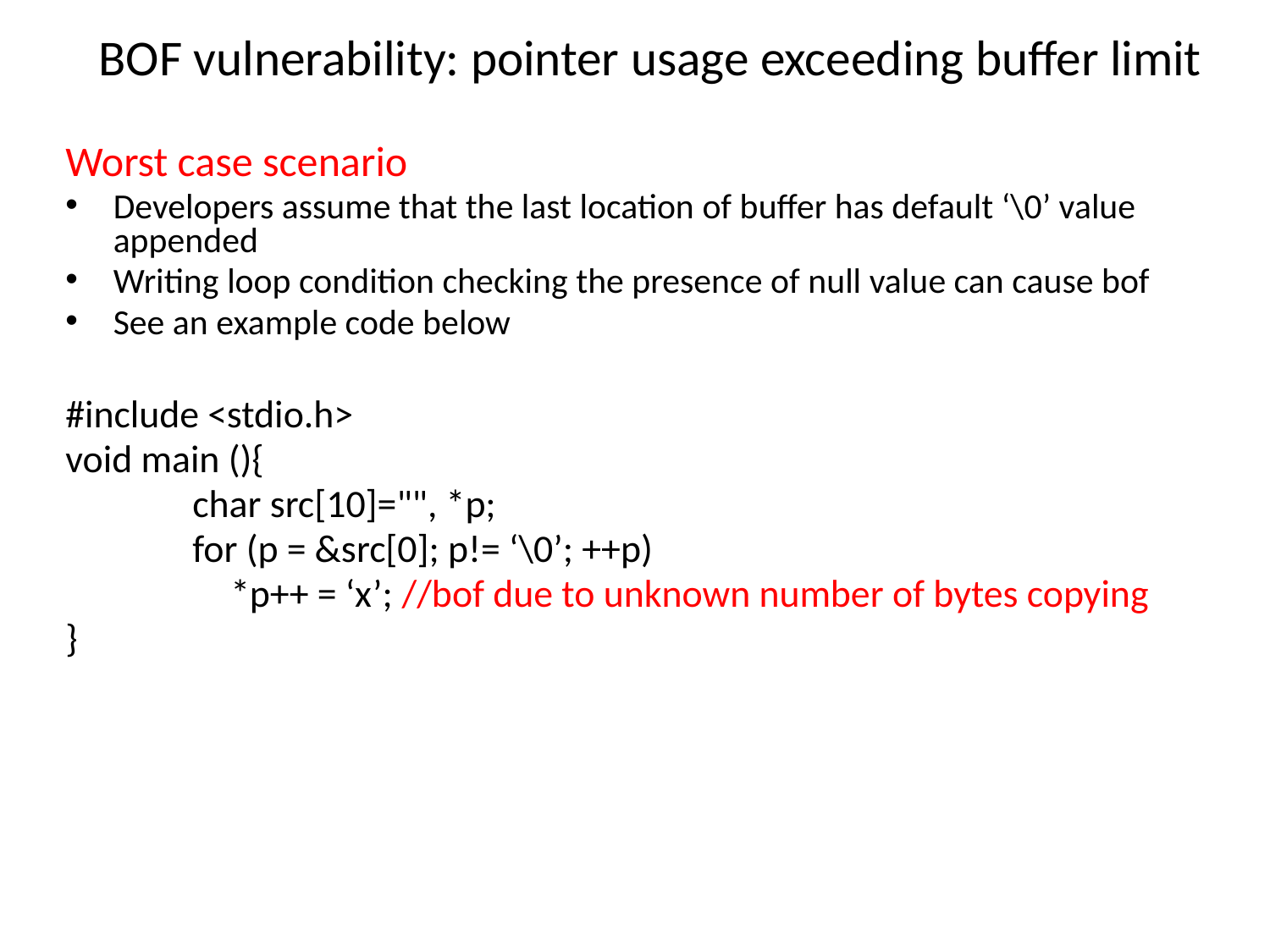

# BOF vulnerability: pointer usage exceeding buffer limit
Worst case scenario
Developers assume that the last location of buffer has default ‘\0’ value appended
Writing loop condition checking the presence of null value can cause bof
See an example code below

#include <stdio.h>
void main (){
	char src[10]="", *p;
	for (p = &src[0]; p!= ‘\0’; ++p)
                   *p++ = ‘x’; //bof due to unknown number of bytes copying
}